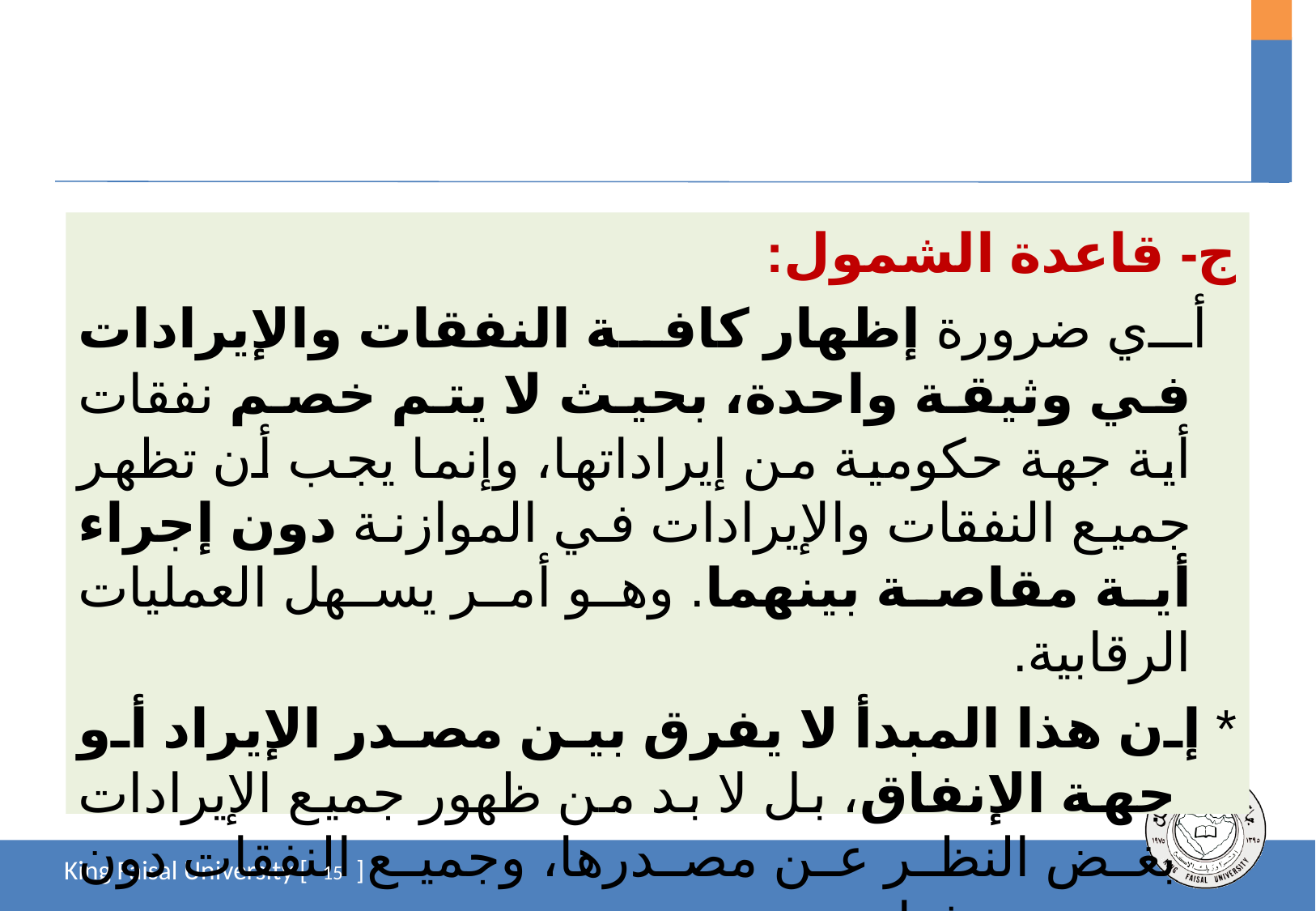

ج- قاعدة الشمول:
  أي ضرورة إظهار كافة النفقات والإيرادات في وثيقة واحدة، بحيث لا يتم خصم نفقات أية جهة حكومية من إيراداتها، وإنما يجب أن تظهر جميع النفقات والإيرادات في الموازنة دون إجراء أية مقاصة بينهما. وهو أمر يسهل العمليات الرقابية.
* إن هذا المبدأ لا يفرق بين مصدر الإيراد أو جهة الإنفاق، بل لا بد من ظهور جميع الإيرادات بغض النظر عن مصدرها، وجميع النفقات دون تحديد صرفها.
15